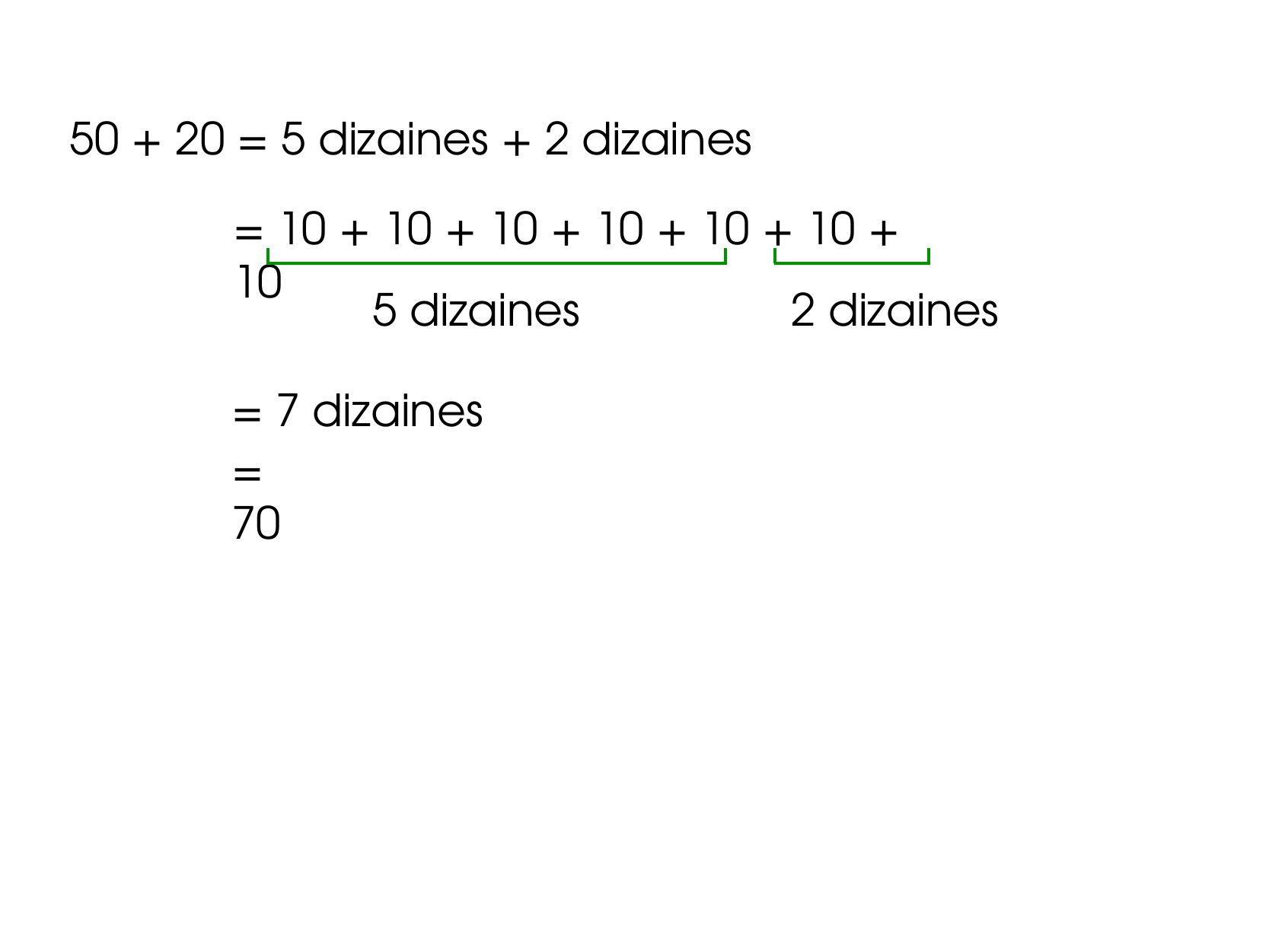

50 + 20 = 5 dizaines + 2 dizaines
= 10 + 10 + 10 + 10 + 10 + 10 + 10
5 dizaines
2 dizaines
= 7 dizaines
= 70